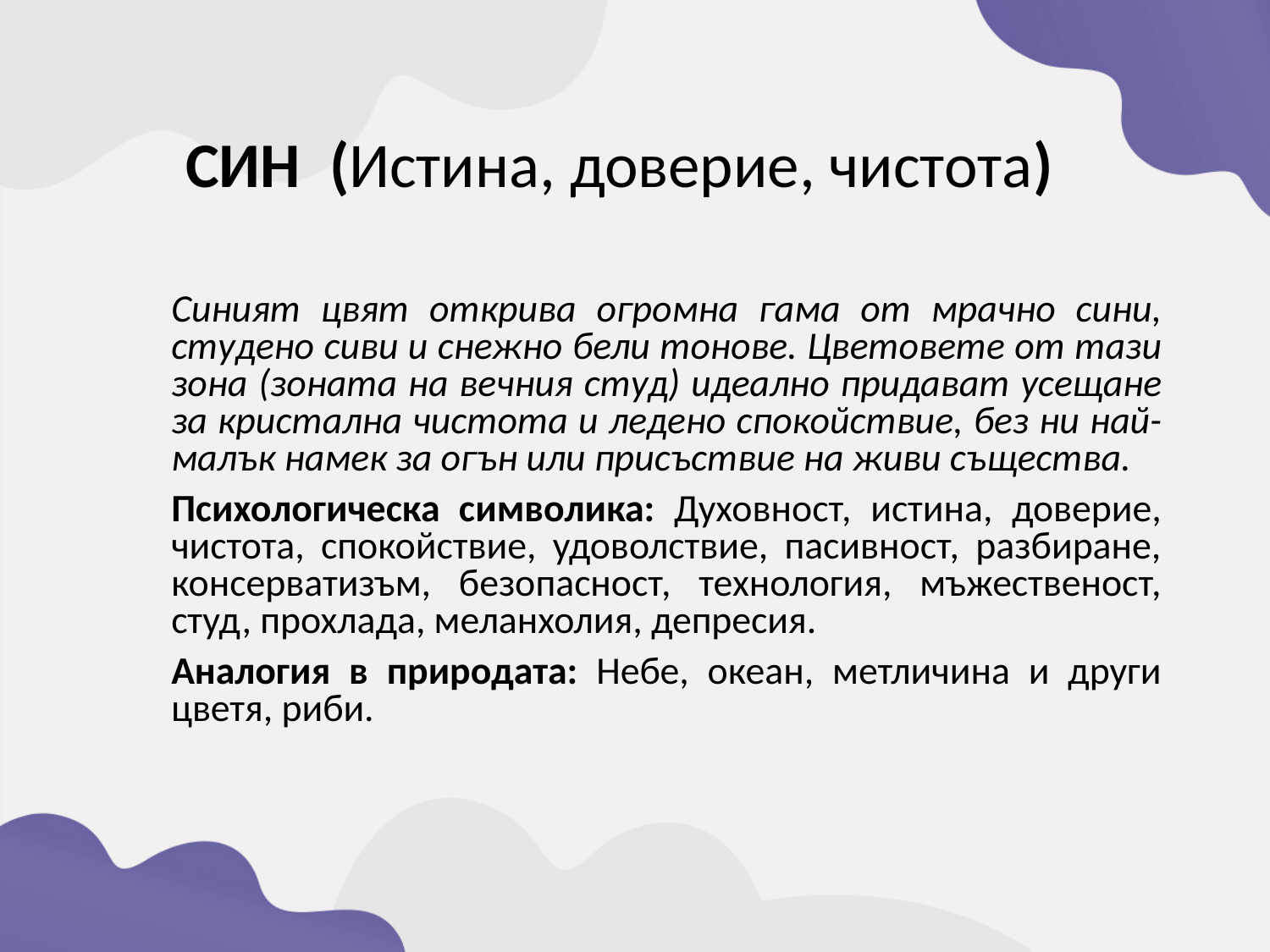

СИН  (Истина, доверие, чистота)

	Синият цвят открива огромна гама от мрачно сини, студено сиви и снежно бели тонове. Цветовете от тази зона (зоната на вечния студ) идеално придават усещане за кристална чистота и ледено спокойствие, без ни най-малък намек за огън или присъствие на живи същества.
	Психологическа символика: Духовност, истина, доверие, чистота, спокойствие, удоволствие, пасивност, разбиране, консерватизъм, безопасност, технология, мъжественост, студ, прохлада, меланхолия, депресия.
	Аналогия в природата: Небе, океан, метличина и други цветя, риби.